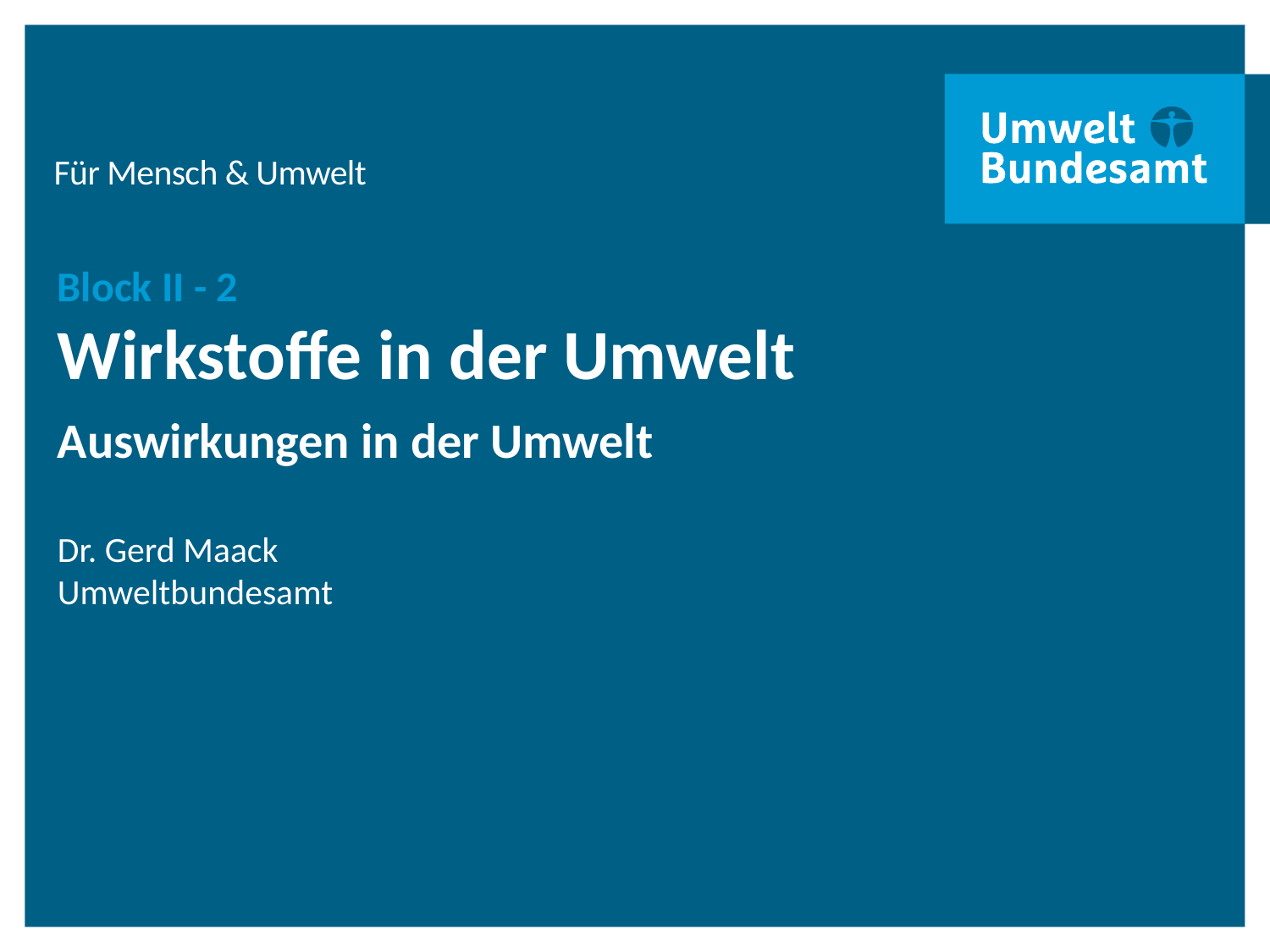

# Block II - 2
Wirkstoffe in der Umwelt
Auswirkungen in der Umwelt
Dr. Gerd Maack
Umweltbundesamt